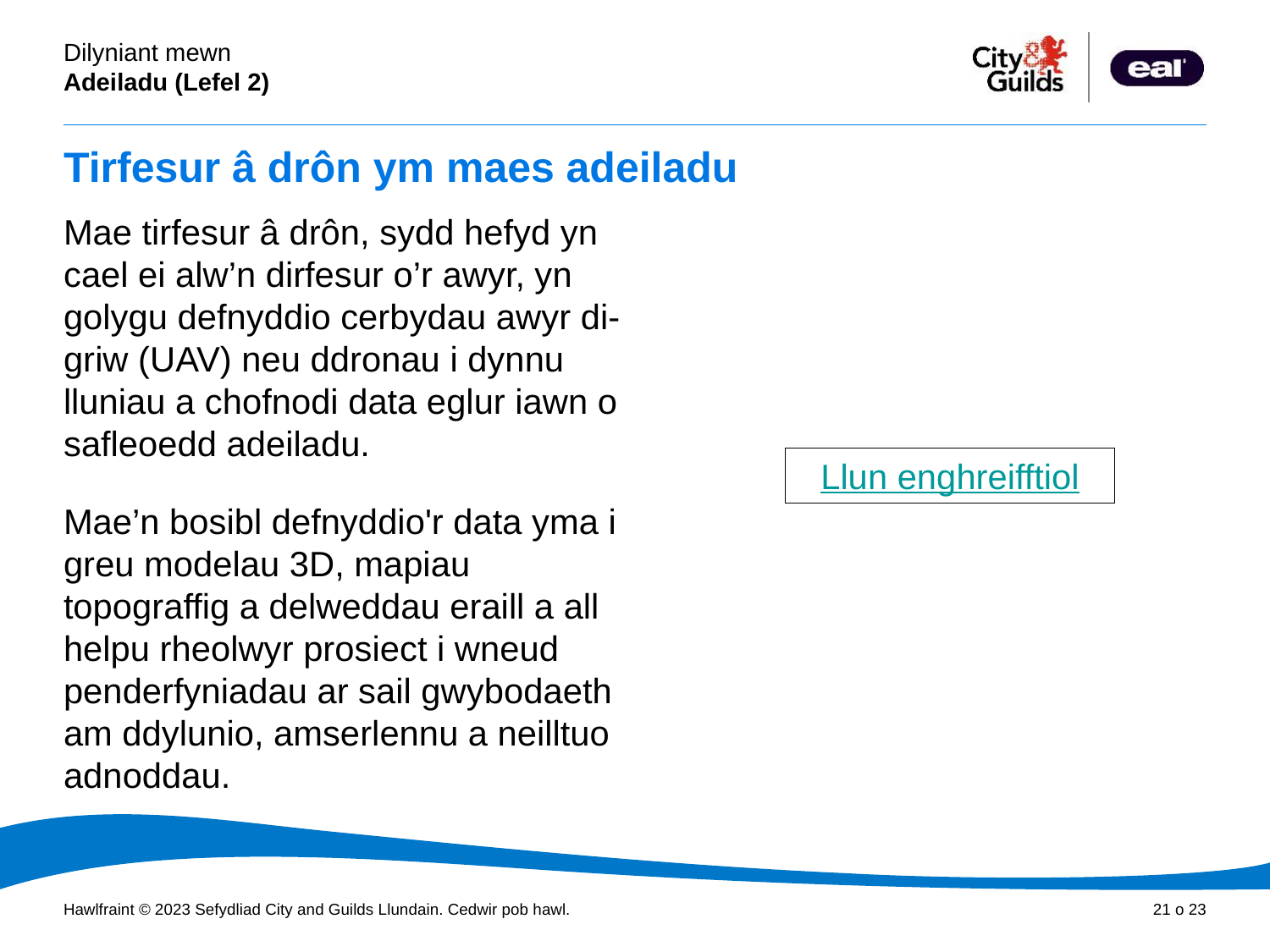

# Tirfesur â drôn ym maes adeiladu
Mae tirfesur â drôn, sydd hefyd yn cael ei alw’n dirfesur o’r awyr, yn golygu defnyddio cerbydau awyr di-griw (UAV) neu ddronau i dynnu lluniau a chofnodi data eglur iawn o safleoedd adeiladu.
Mae’n bosibl defnyddio'r data yma i greu modelau 3D, mapiau topograffig a delweddau eraill a all helpu rheolwyr prosiect i wneud penderfyniadau ar sail gwybodaeth am ddylunio, amserlennu a neilltuo adnoddau.
Llun enghreifftiol